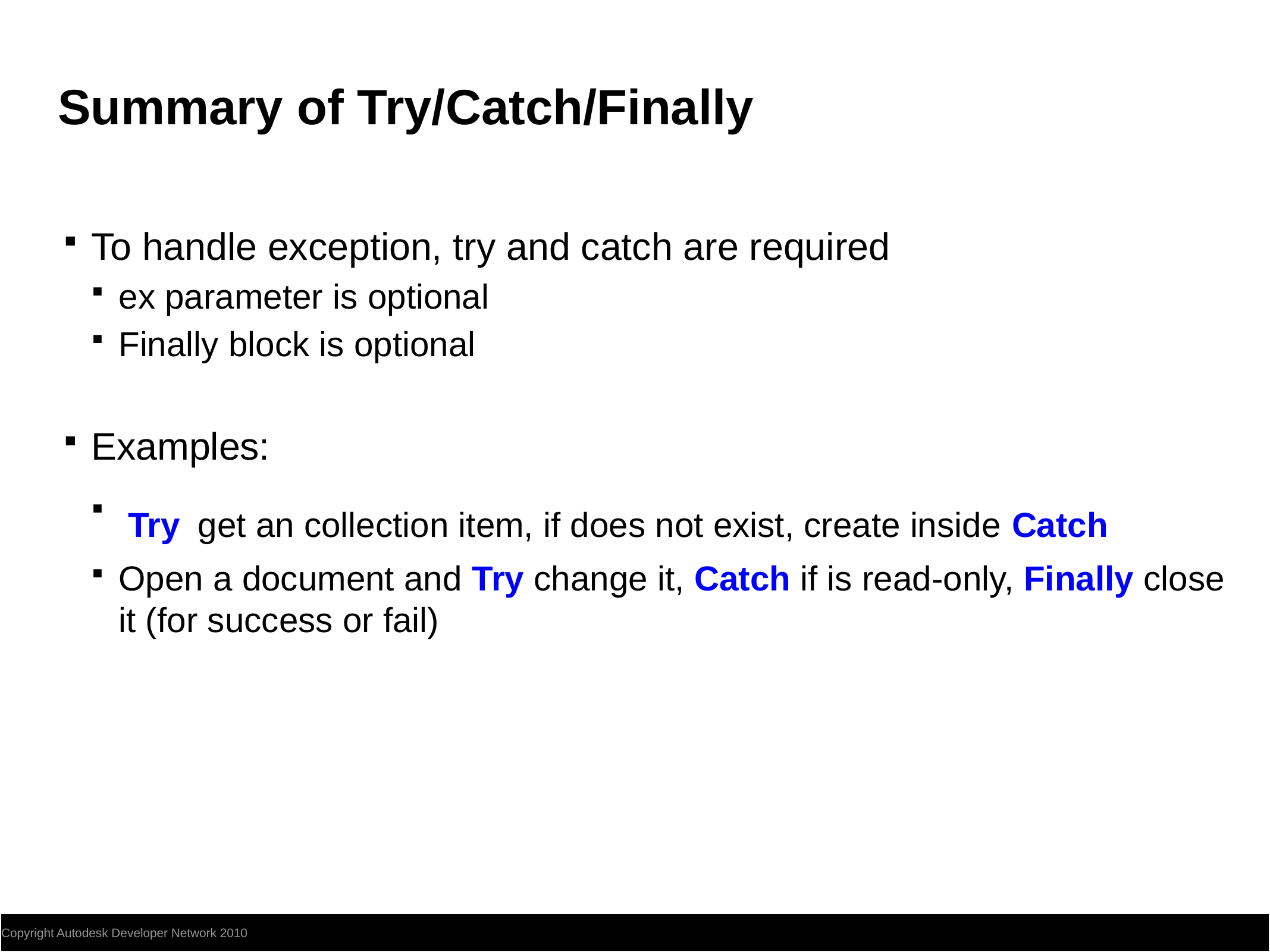

# Summary of Try/Catch/Finally
To handle exception, try and catch are required
ex parameter is optional
Finally block is optional

Examples:
 Try get an collection item, if does not exist, create inside Catch
Open a document and Try change it, Catch if is read-only, Finally close it (for success or fail)